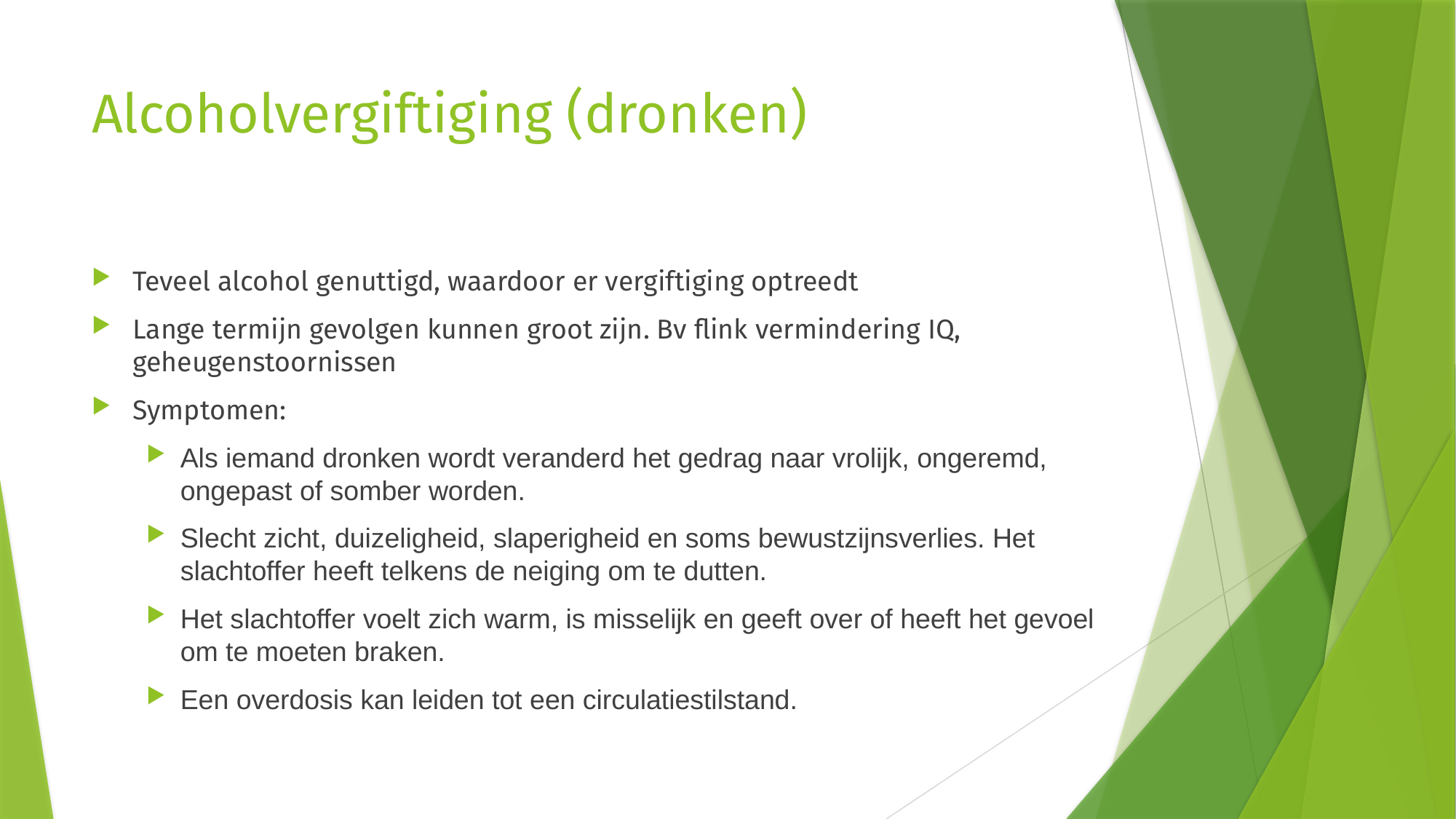

# Alcoholvergiftiging (dronken)
Teveel alcohol genuttigd, waardoor er vergiftiging optreedt
Lange termijn gevolgen kunnen groot zijn. Bv flink vermindering IQ, geheugenstoornissen
Symptomen:
Als iemand dronken wordt veranderd het gedrag naar vrolijk, ongeremd, ongepast of somber worden.
Slecht zicht, duizeligheid, slaperigheid en soms bewustzijnsverlies. Het slachtoffer heeft telkens de neiging om te dutten.
Het slachtoffer voelt zich warm, is misselijk en geeft over of heeft het gevoel om te moeten braken.
Een overdosis kan leiden tot een circulatiestilstand.